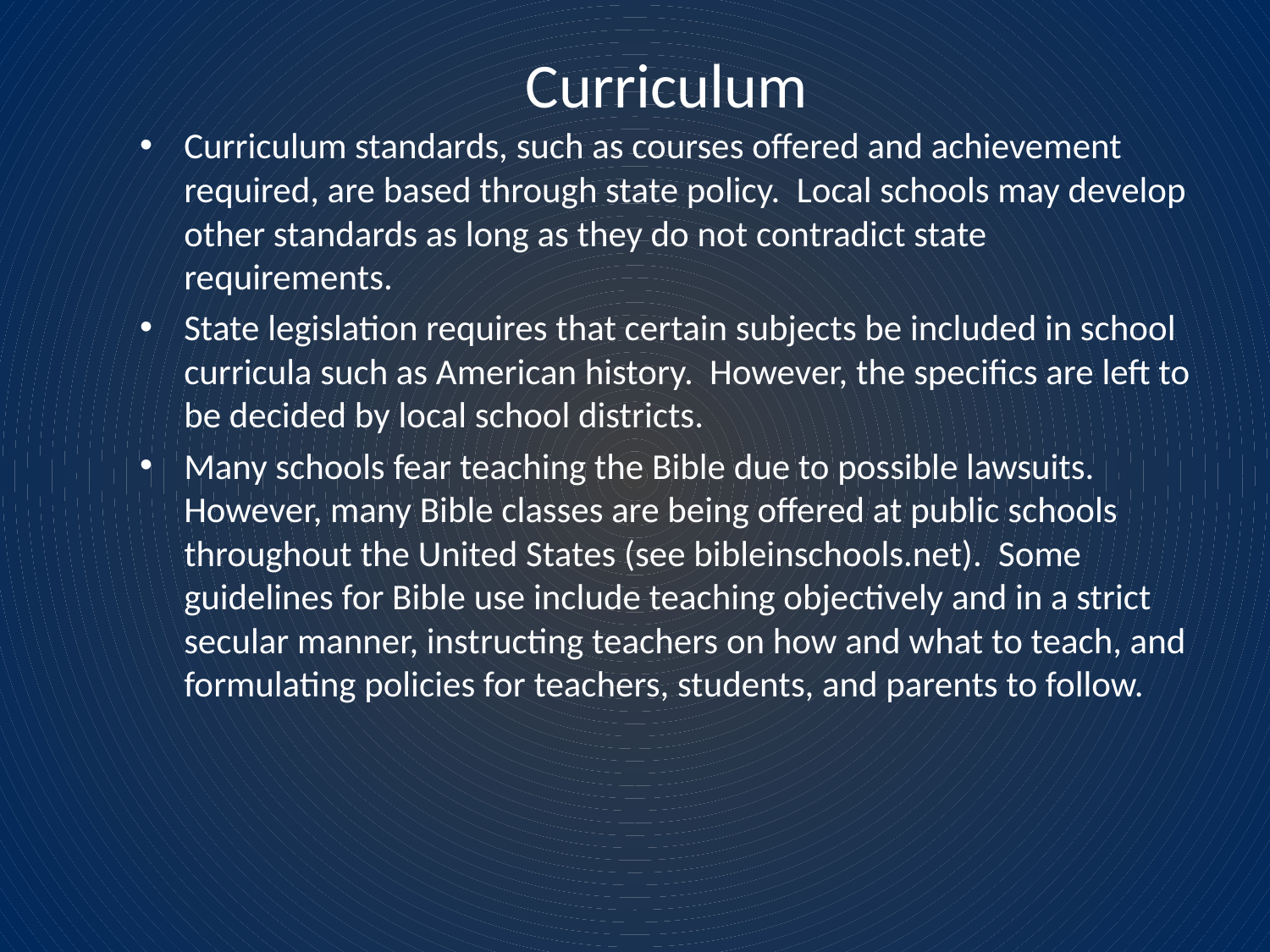

# Curriculum
Curriculum standards, such as courses offered and achievement required, are based through state policy.  Local schools may develop other standards as long as they do not contradict state requirements.
State legislation requires that certain subjects be included in school curricula such as American history.  However, the specifics are left to be decided by local school districts.
Many schools fear teaching the Bible due to possible lawsuits.  However, many Bible classes are being offered at public schools throughout the United States (see bibleinschools.net).  Some guidelines for Bible use include teaching objectively and in a strict secular manner, instructing teachers on how and what to teach, and formulating policies for teachers, students, and parents to follow.